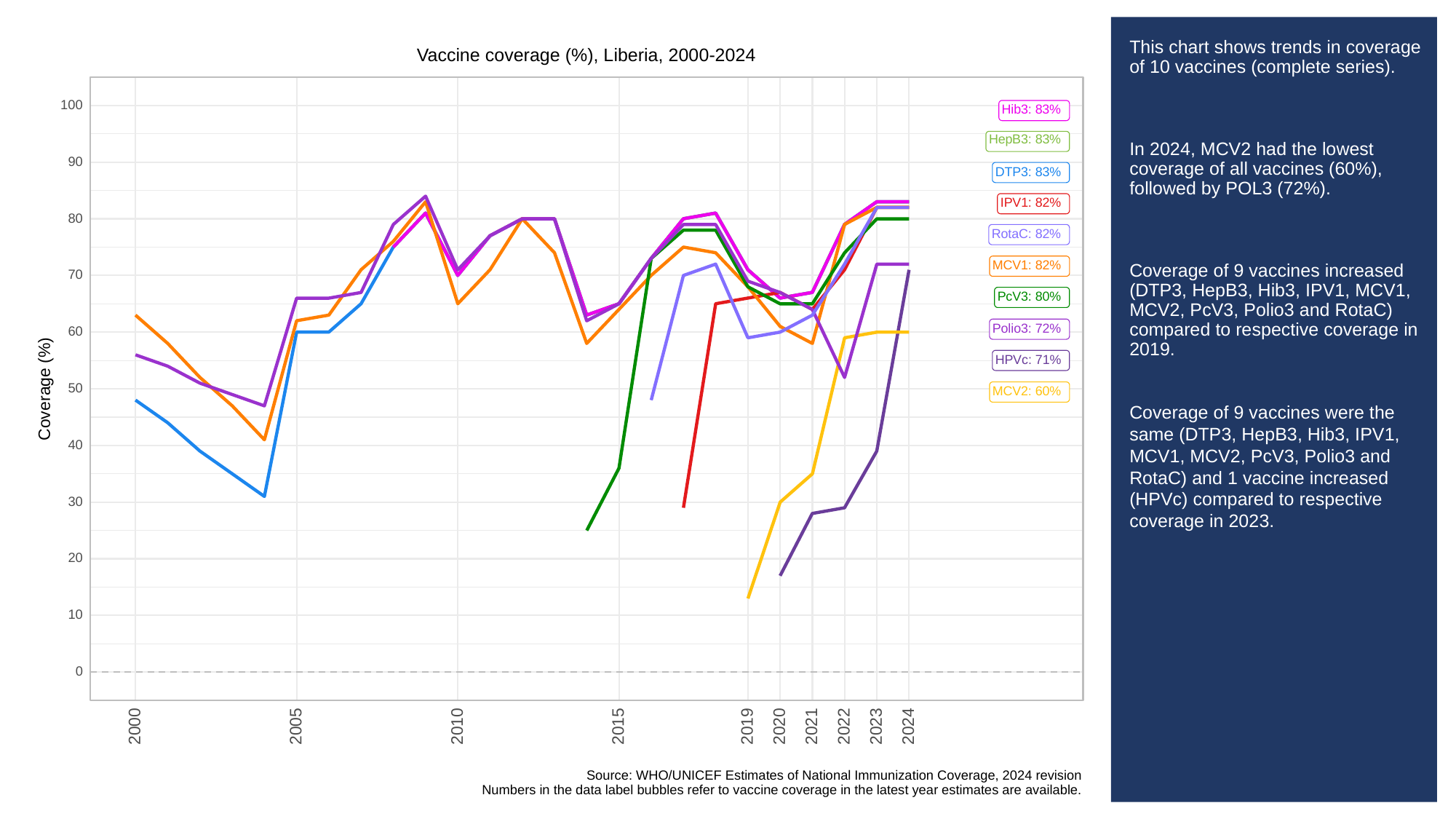

# This chart shows trends in coverage of 10 vaccines (complete series).

In 2024, MCV2 had the lowest coverage of all vaccines (60%), followed by POL3 (72%).

Coverage of 9 vaccines increased (DTP3, HepB3, Hib3, IPV1, MCV1, MCV2, PcV3, Polio3 and RotaC) compared to respective coverage in 2019.

Coverage of 9 vaccines were the same (DTP3, HepB3, Hib3, IPV1, MCV1, MCV2, PcV3, Polio3 and RotaC) and 1 vaccine increased (HPVc) compared to respective coverage in 2023.

Vaccine coverage (%), Liberia, 2000-2024

100
Hib3: 83%

HepB3: 83%

90

DTP3: 83%

IPV1: 82%

80

RotaC: 82%

MCV1: 82%

70

PcV3: 80%

Polio3: 72%
60

HPVc: 71%

Coverage (%)

50
MCV2: 60%

40

30

20

10

0

2023
2000
2005
2010
2015
2019
2020
2021
2022
2024
Source: WHO/UNICEF Estimates of National Immunization Coverage, 2024 revision
Numbers in the data label bubbles refer to vaccine coverage in the latest year estimates are available.